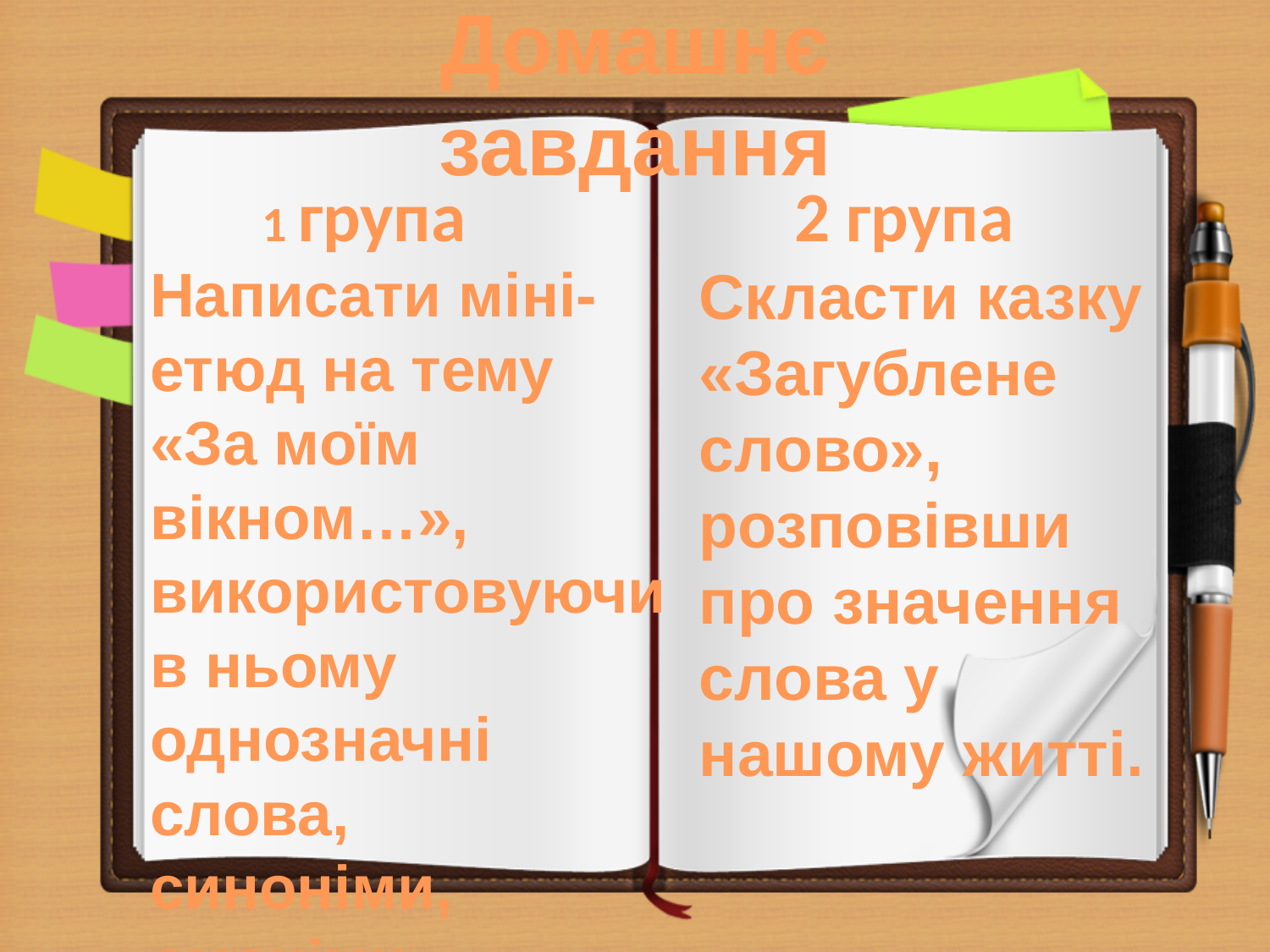

Домашнє завдання

          1 група
Написати міні-етюд на тему
«За моїм вікном…», використовуючи в ньому однозначні слова, синоніми, омоніми, антоніми.
      2 група
Скласти казку «Загублене слово», розповівши про значення слова у нашому житті.